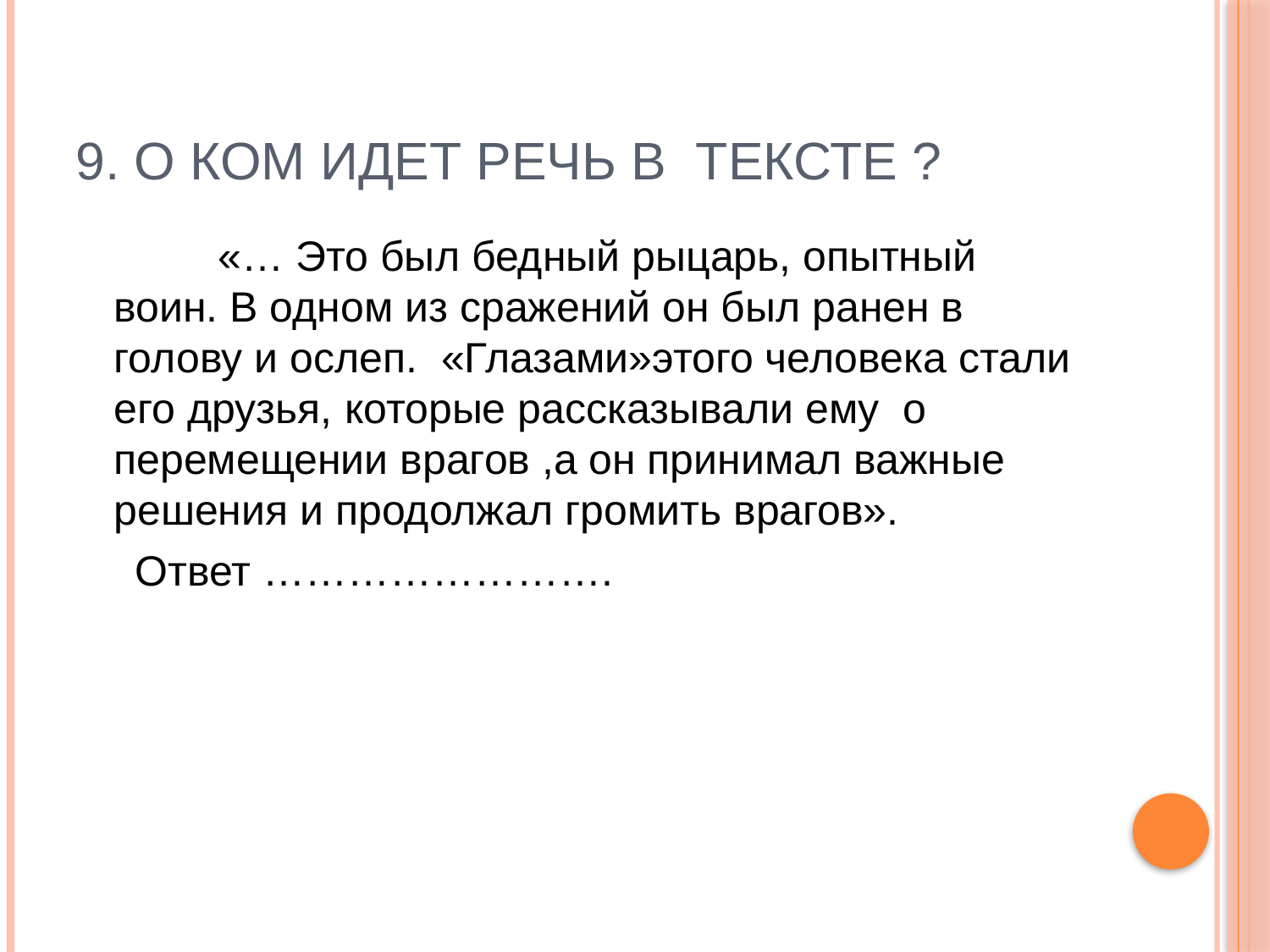

# 9. О ком идет речь в  тексте ?
            «… Это был бедный рыцарь, опытный воин. В одном из сражений он был ранен в голову и ослеп.  «Глазами»этого человека стали его друзья, которые рассказывали ему  о перемещении врагов ,а он принимал важные решения и продолжал громить врагов».
     Ответ …………………….